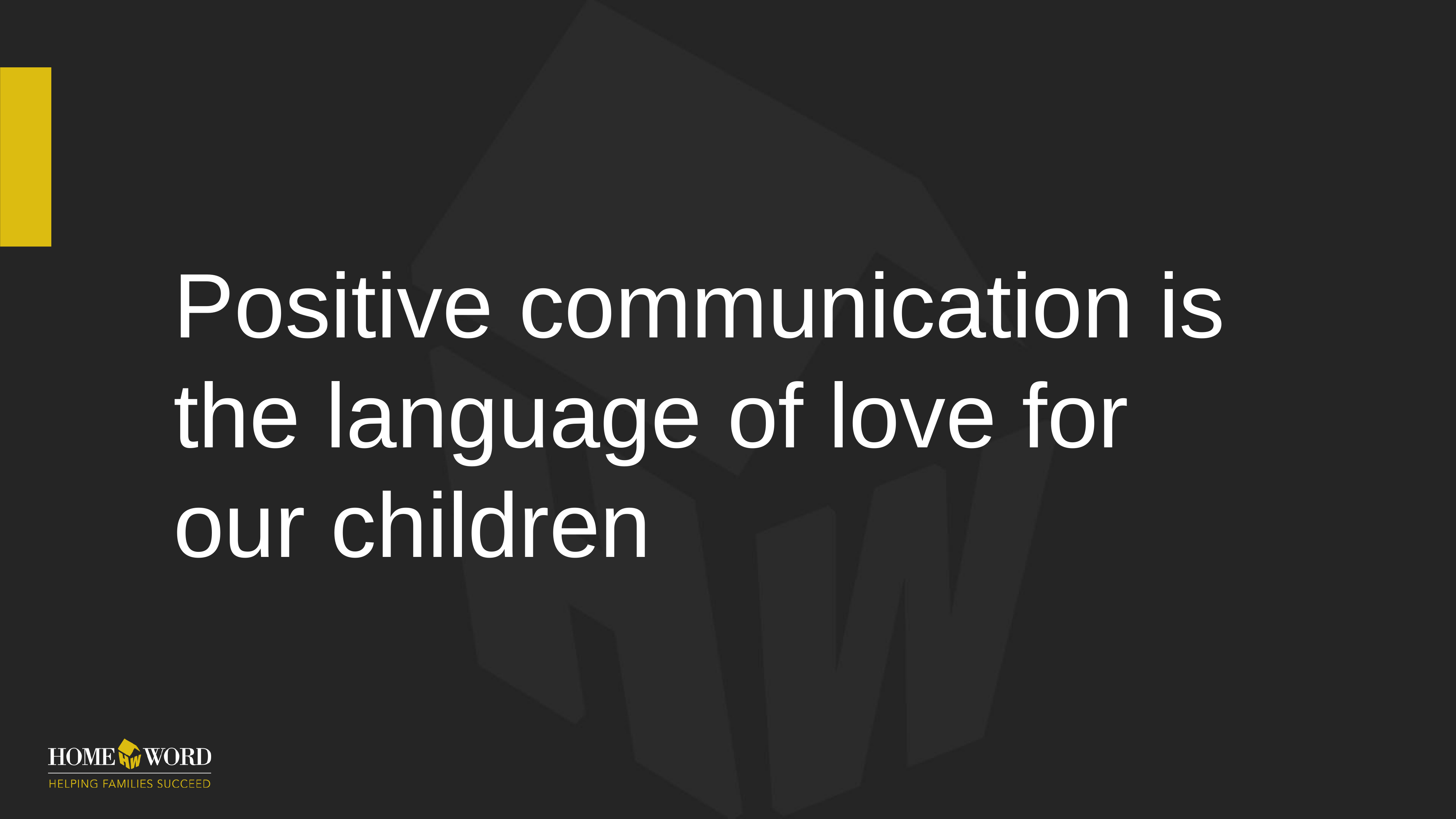

# Positive communication is the language of love for our children